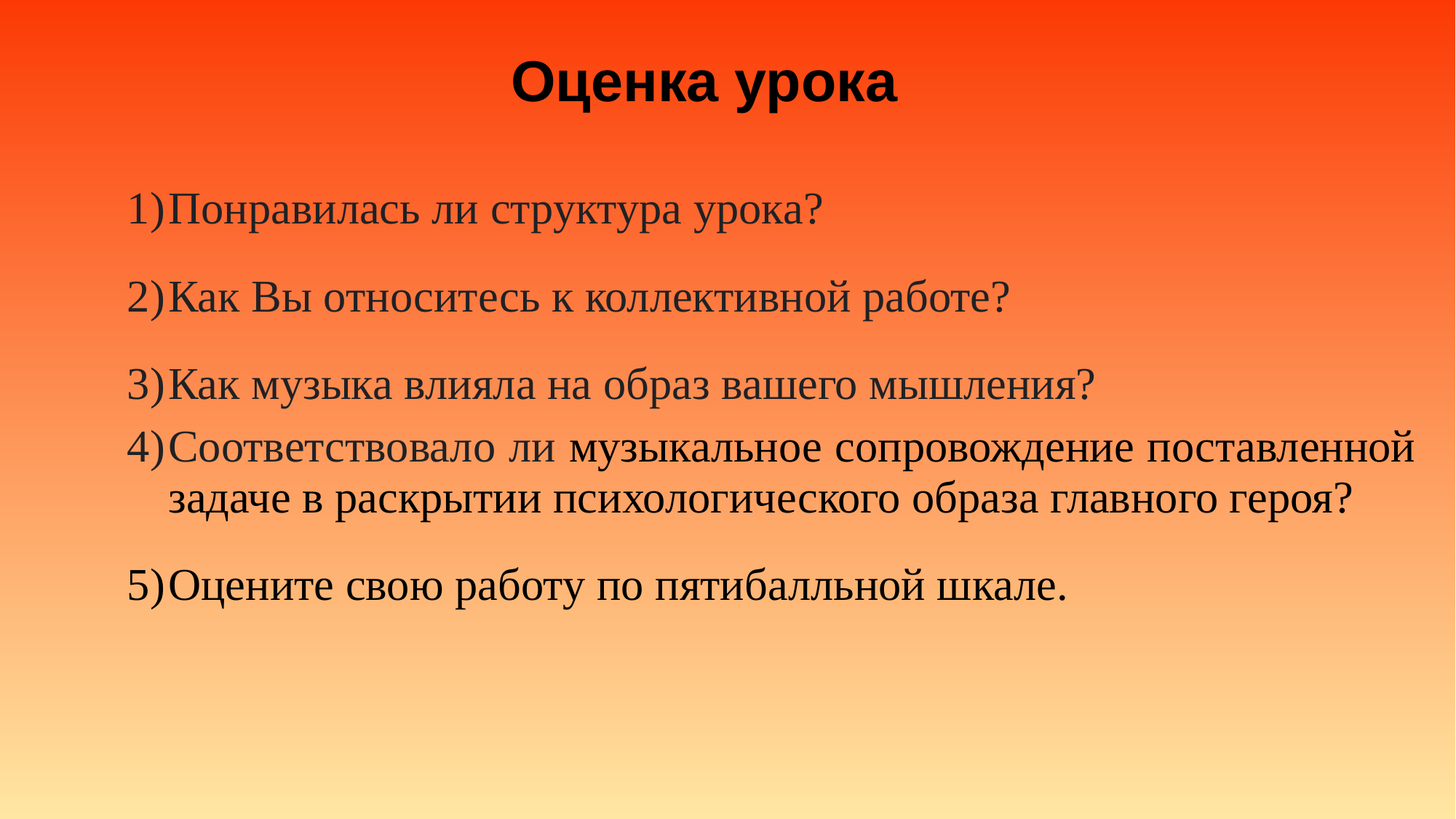

| Оценка урока |
| --- |
| Понравилась ли структура урока? Как Вы относитесь к коллективной работе? Как музыка влияла на образ вашего мышления? Соответствовало ли музыкальное сопровождение поставленной задаче в раскрытии психологического образа главного героя? Оцените свою работу по пятибалльной шкале. |
| --- |